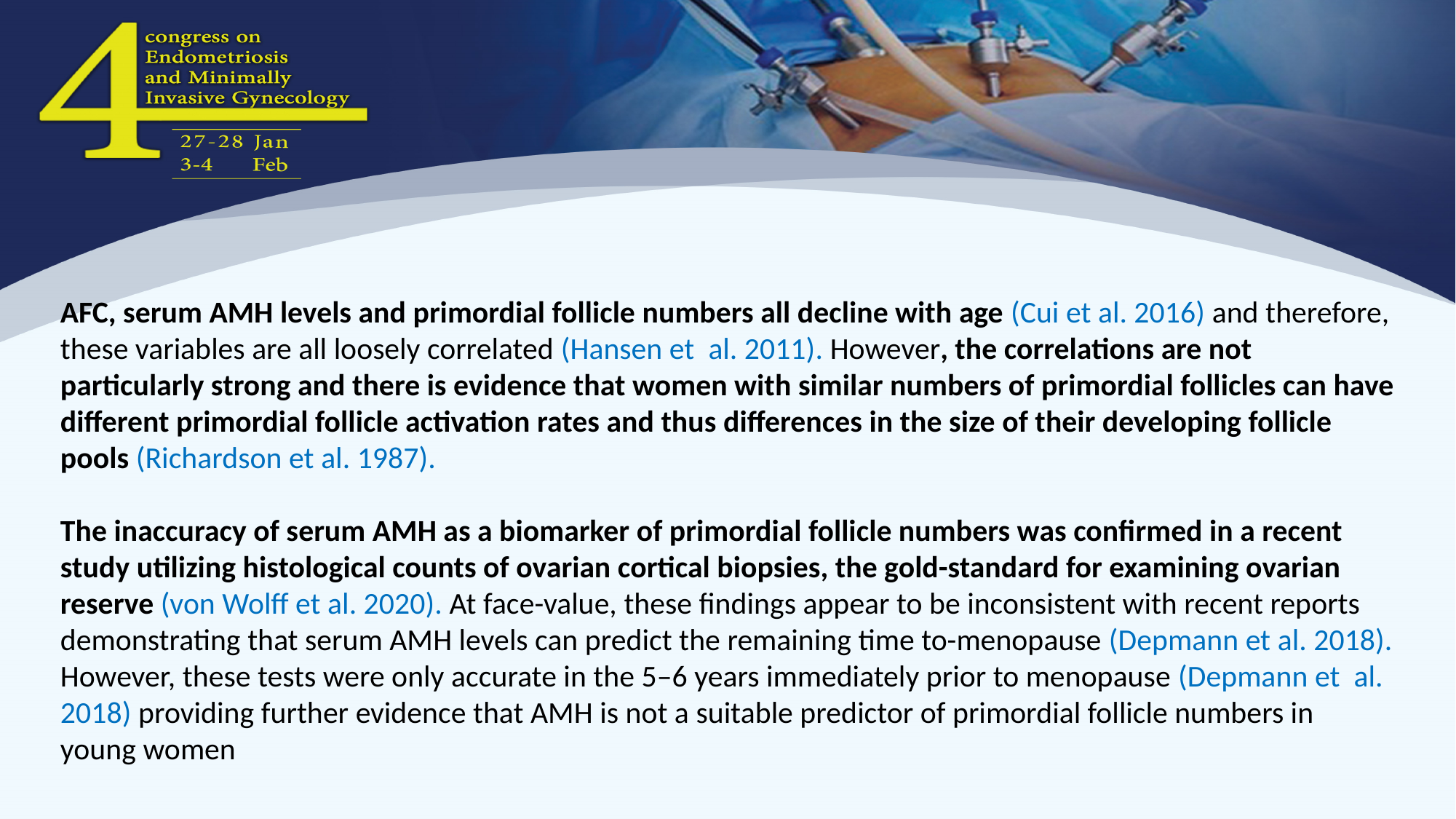

#

AFC, serum AMH levels and primordial follicle numbers all decline with age (Cui et al. 2016) and therefore, these variables are all loosely correlated (Hansen et  al. 2011). However, the correlations are not particularly strong and there is evidence that women with similar numbers of primordial follicles can have different primordial follicle activation rates and thus differences in the size of their developing follicle pools (Richardson et al. 1987).

The inaccuracy of serum AMH as a biomarker of primordial follicle numbers was confirmed in a recent study utilizing histological counts of ovarian cortical biopsies, the gold-standard for examining ovarian reserve (von Wolff et al. 2020). At face-value, these findings appear to be inconsistent with recent reports demonstrating that serum AMH levels can predict the remaining time to-menopause (Depmann et al. 2018). However, these tests were only accurate in the 5–6 years immediately prior to menopause (Depmann et  al. 2018) providing further evidence that AMH is not a suitable predictor of primordial follicle numbers in young women